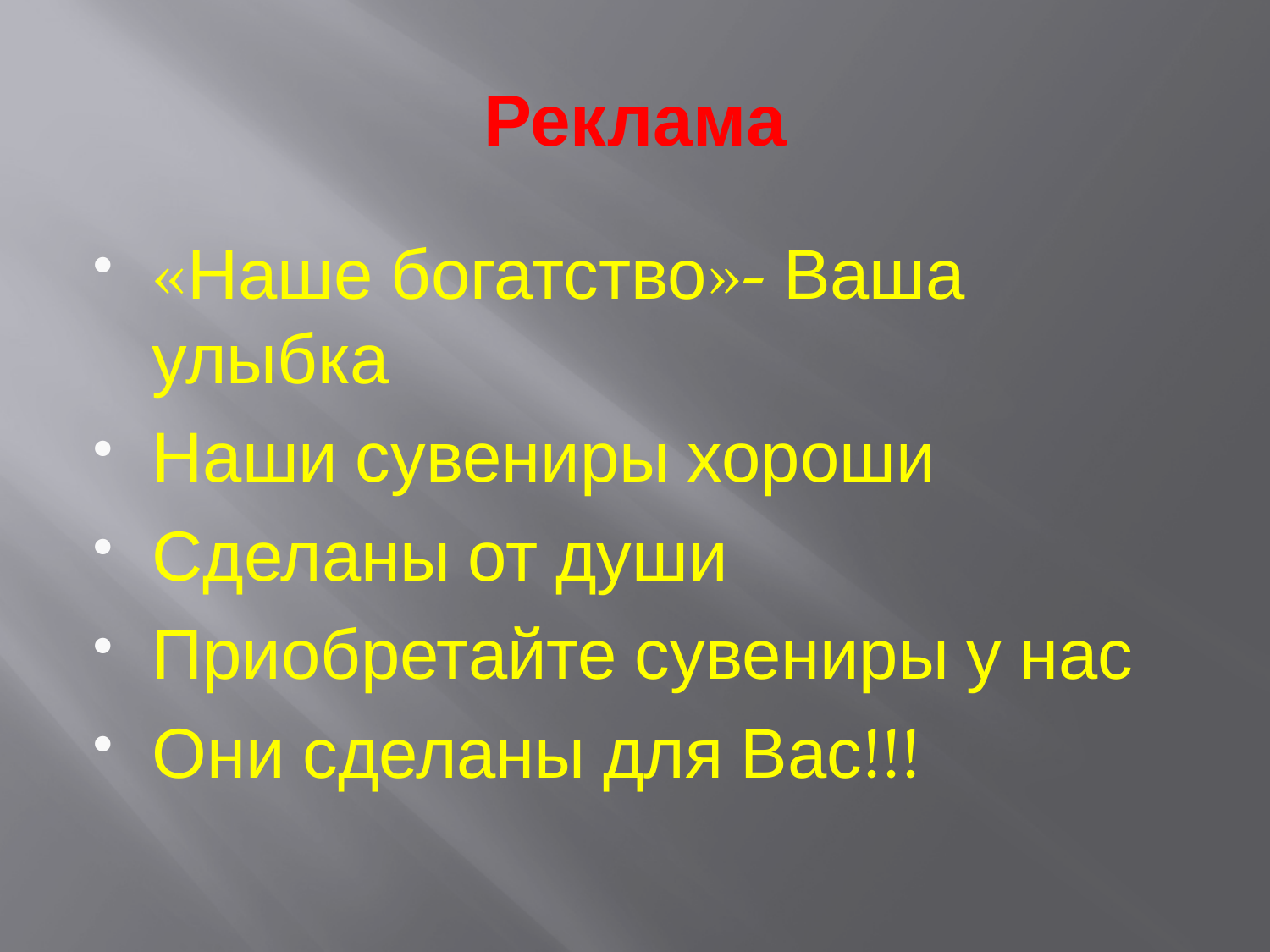

# Реклама
«Наше богатство»- Ваша улыбка
Наши сувениры хороши
Сделаны от души
Приобретайте сувениры у нас
Они сделаны для Вас!!!